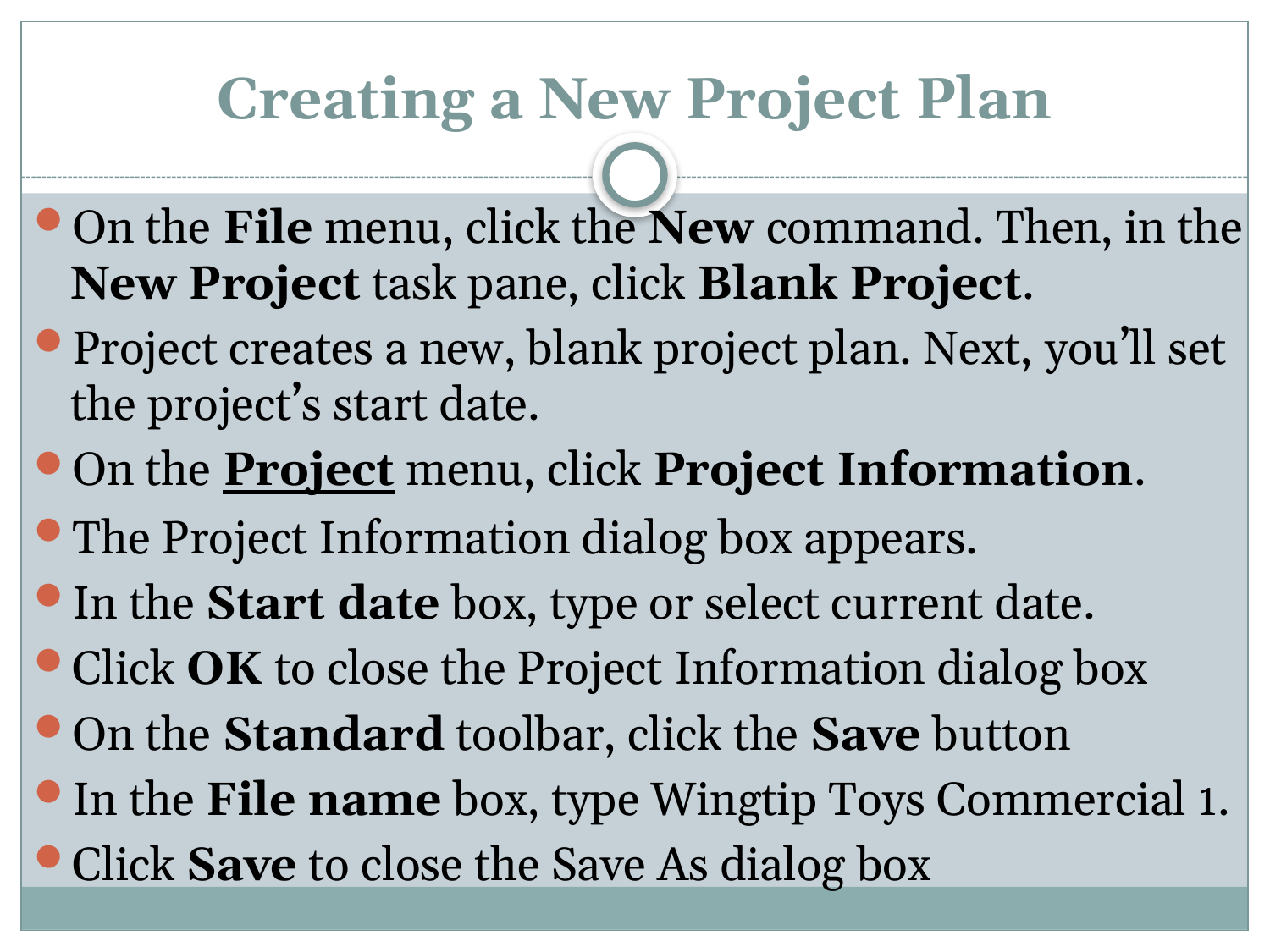

# Creating a New Project Plan
On the File menu, click the New command. Then, in the New Project task pane, click Blank Project.
Project creates a new, blank project plan. Next, you’ll set the project’s start date.
On the Project menu, click Project Information.
The Project Information dialog box appears.
In the Start date box, type or select current date.
Click OK to close the Project Information dialog box
On the Standard toolbar, click the Save button
In the File name box, type Wingtip Toys Commercial 1.
Click Save to close the Save As dialog box